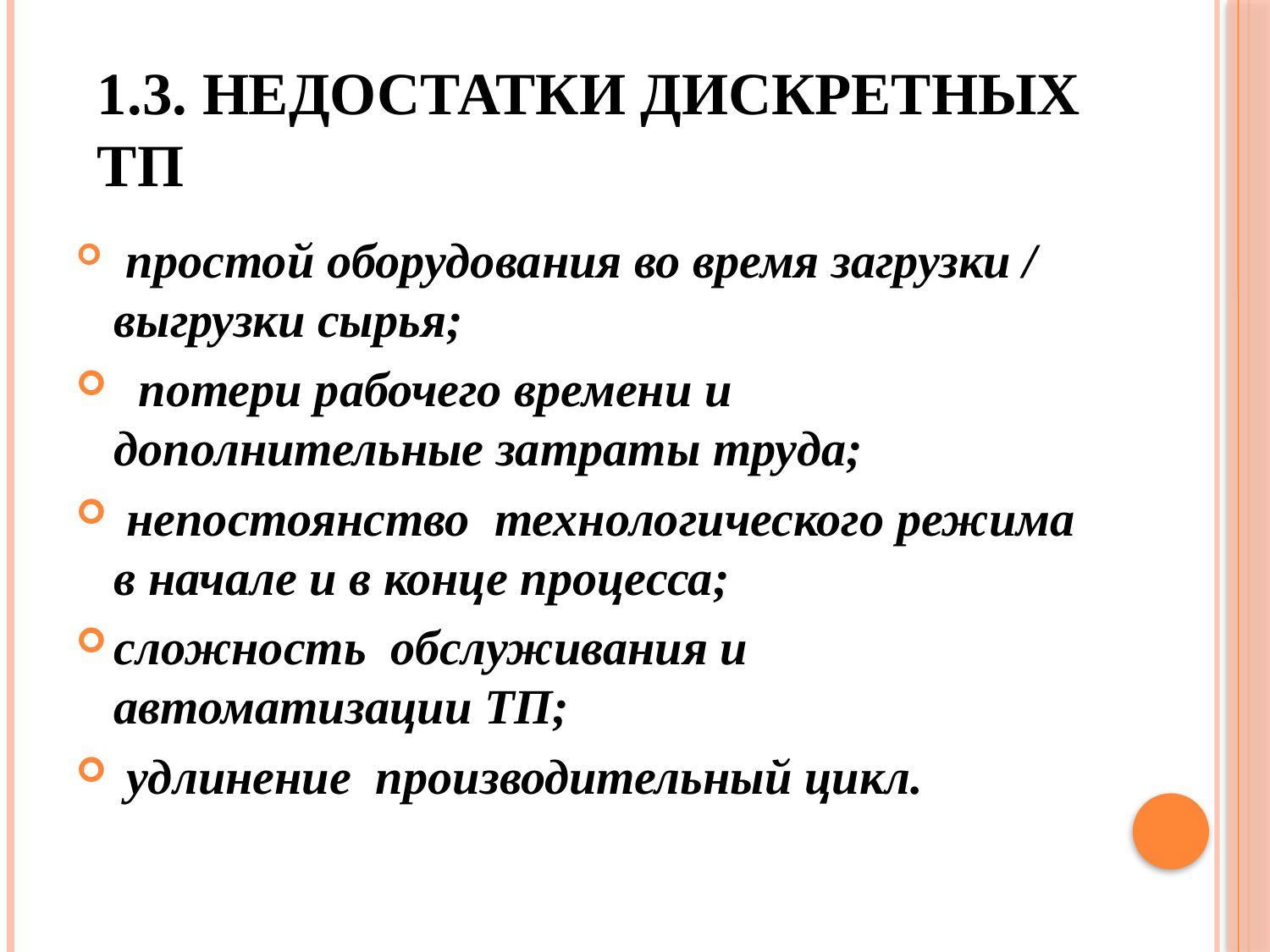

# 1.3. Недостатки дискретных ТП
 простой оборудования во время загрузки / выгрузки сырья;
  потери рабочего времени и  дополнительные затраты труда;
 непостоянство  технологического режима в начале и в конце процесса;
сложность  обслуживания и автоматизации ТП;
 удлинение  производительный цикл.